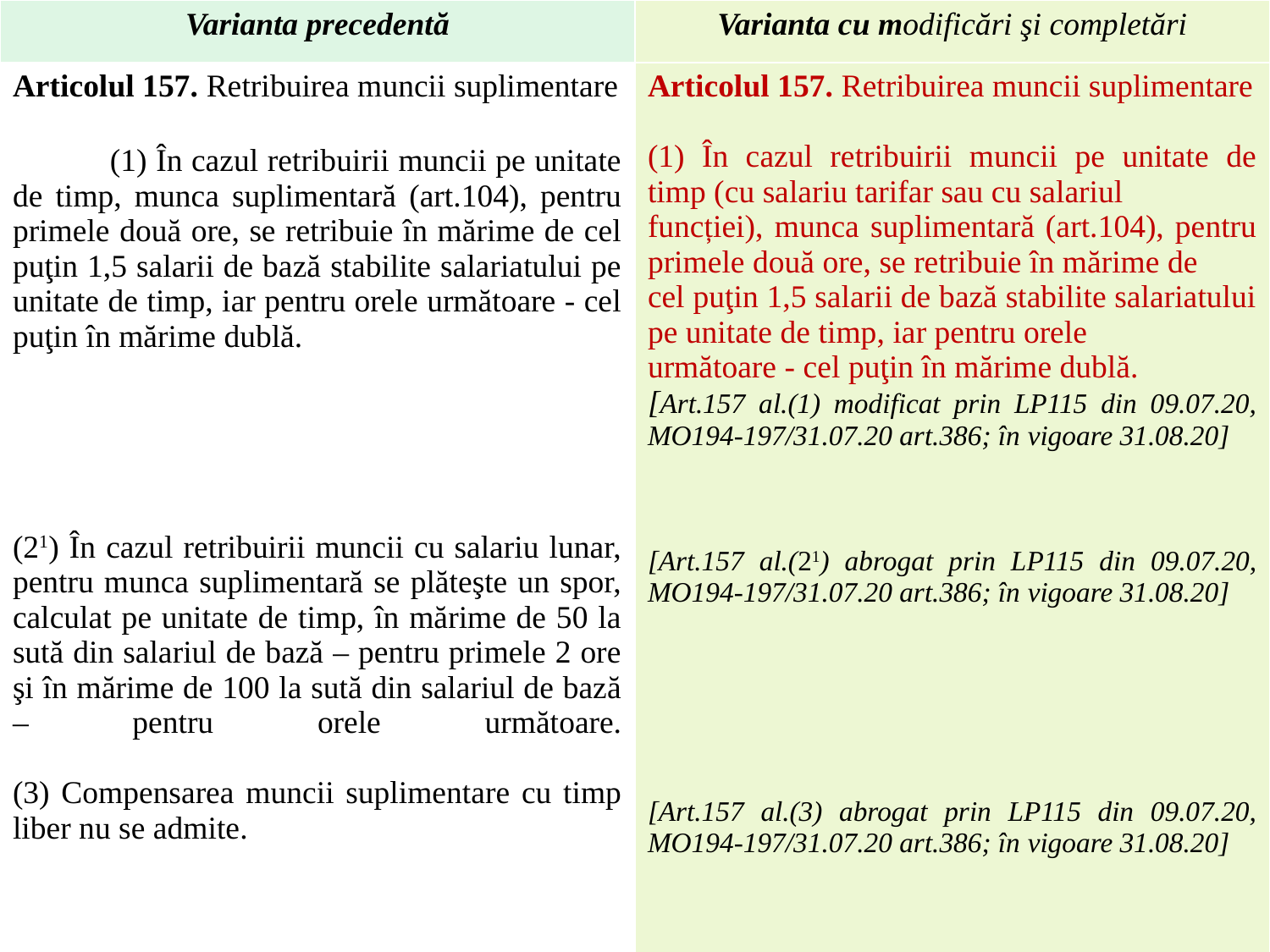

| Varianta precedentă | Varianta cu modificări şi completări |
| --- | --- |
| Articolul 157. Retribuirea muncii suplimentare             (1) În cazul retribuirii muncii pe unitate de timp, munca suplimentară (art.104), pentru primele două ore, se retribuie în mărime de cel puţin 1,5 salarii de bază stabilite salariatului pe unitate de timp, iar pentru orele următoare - cel puţin în mărime dublă. (21) În cazul retribuirii muncii cu salariu lunar, pentru munca suplimentară se plăteşte un spor, calculat pe unitate de timp, în mărime de 50 la sută din salariul de bază – pentru primele 2 ore şi în mărime de 100 la sută din salariul de bază – pentru orele următoare.             (3) Compensarea muncii suplimentare cu timp liber nu se admite. | Articolul 157. Retribuirea muncii suplimentare (1) În cazul retribuirii muncii pe unitate de timp (cu salariu tarifar sau cu salariul funcției), munca suplimentară (art.104), pentru primele două ore, se retribuie în mărime de cel puţin 1,5 salarii de bază stabilite salariatului pe unitate de timp, iar pentru orele următoare - cel puţin în mărime dublă. [Art.157 al.(1) modificat prin LP115 din 09.07.20, MO194-197/31.07.20 art.386; în vigoare 31.08.20] [Art.157 al.(21) abrogat prin LP115 din 09.07.20, MO194-197/31.07.20 art.386; în vigoare 31.08.20] [Art.157 al.(3) abrogat prin LP115 din 09.07.20, MO194-197/31.07.20 art.386; în vigoare 31.08.20] |